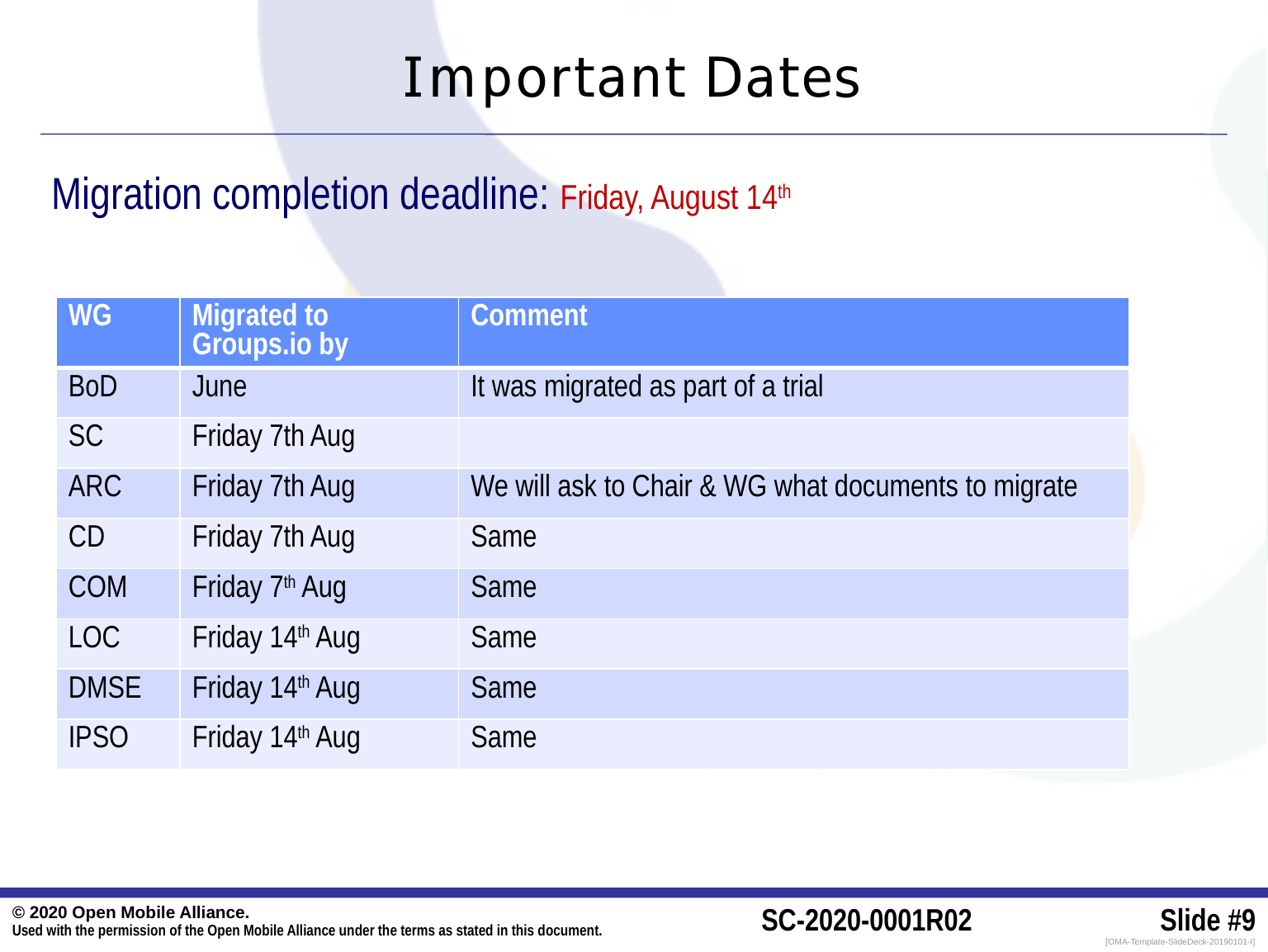

# Important Dates
Migration completion deadline: Friday, August 14th

| WG | Migrated to Groups.io by | Comment |
| --- | --- | --- |
| BoD | June | It was migrated as part of a trial |
| SC | Friday 7th Aug |  |
| ARC | Friday 7th Aug | We will ask to Chair & WG what documents to migrate |
| CD | Friday 7th Aug | Same |
| COM | Friday 7th Aug | Same |
| LOC | Friday 14th Aug | Same |
| DMSE | Friday 14th Aug | Same |
| IPSO | Friday 14th Aug | Same |